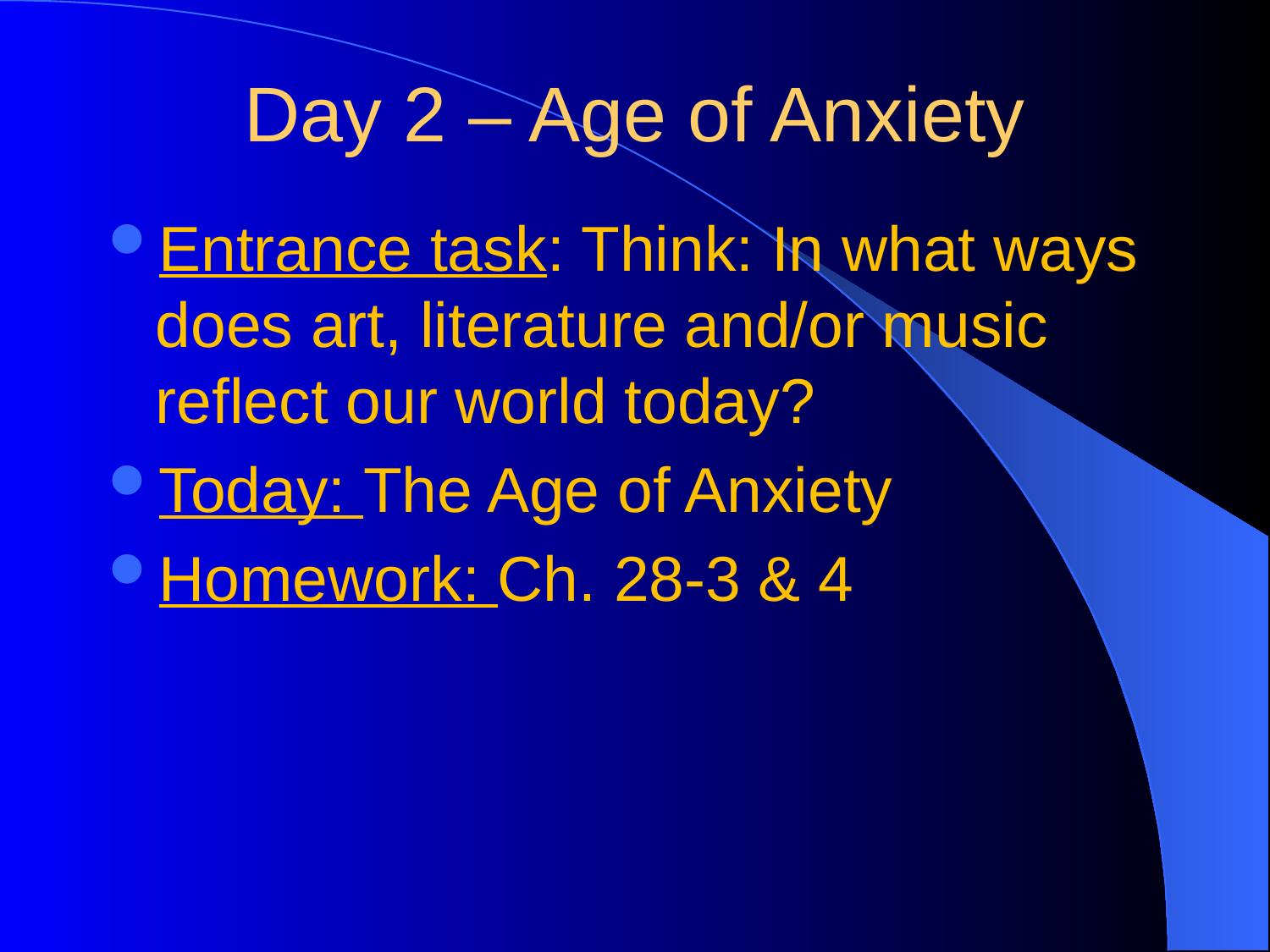

# Day 2 – Age of Anxiety
Entrance task: Think: In what ways does art, literature and/or music reflect our world today?
Today: The Age of Anxiety
Homework: Ch. 28-3 & 4